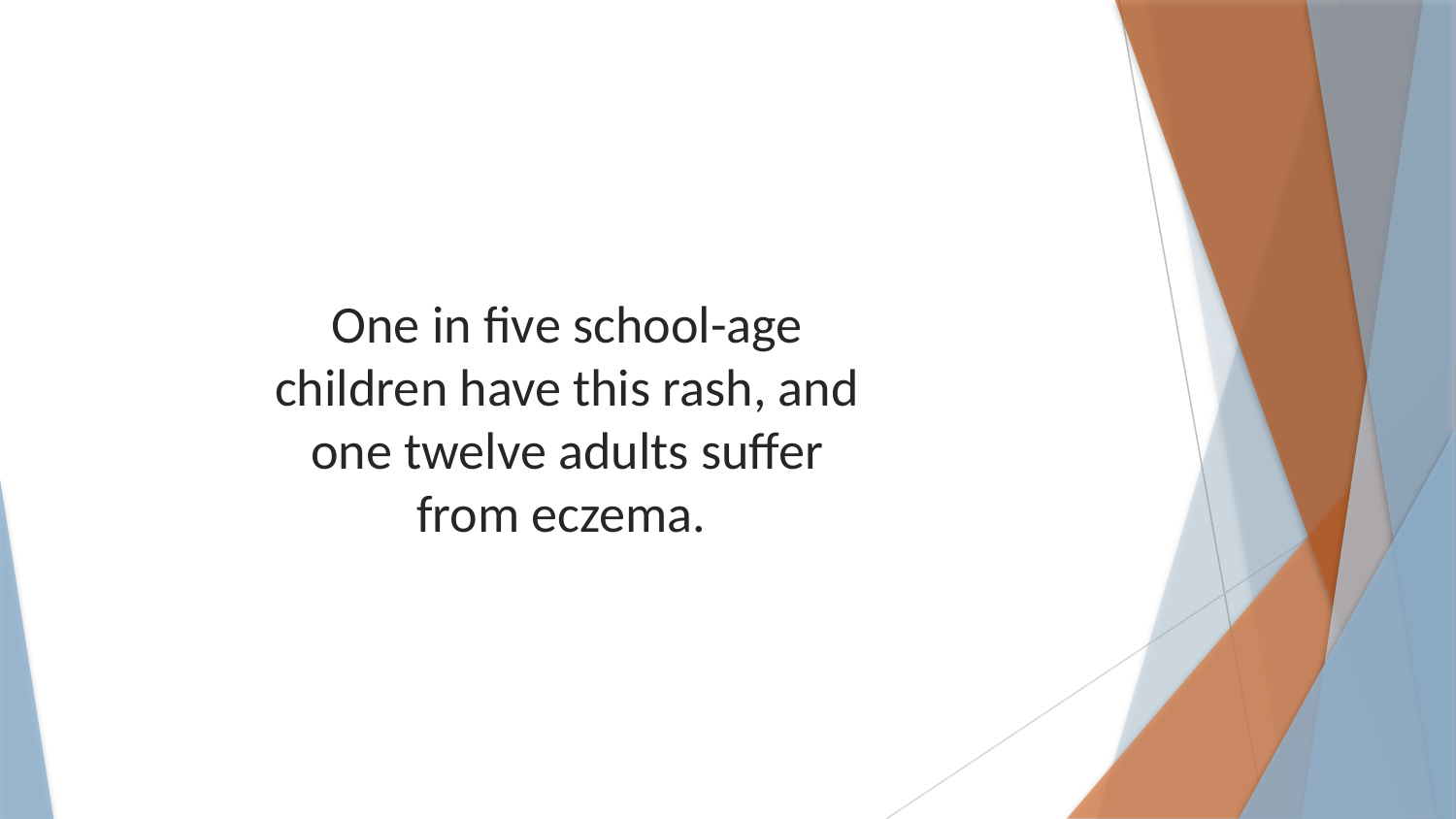

One in five school-age children have this rash, and one twelve adults suffer from eczema.